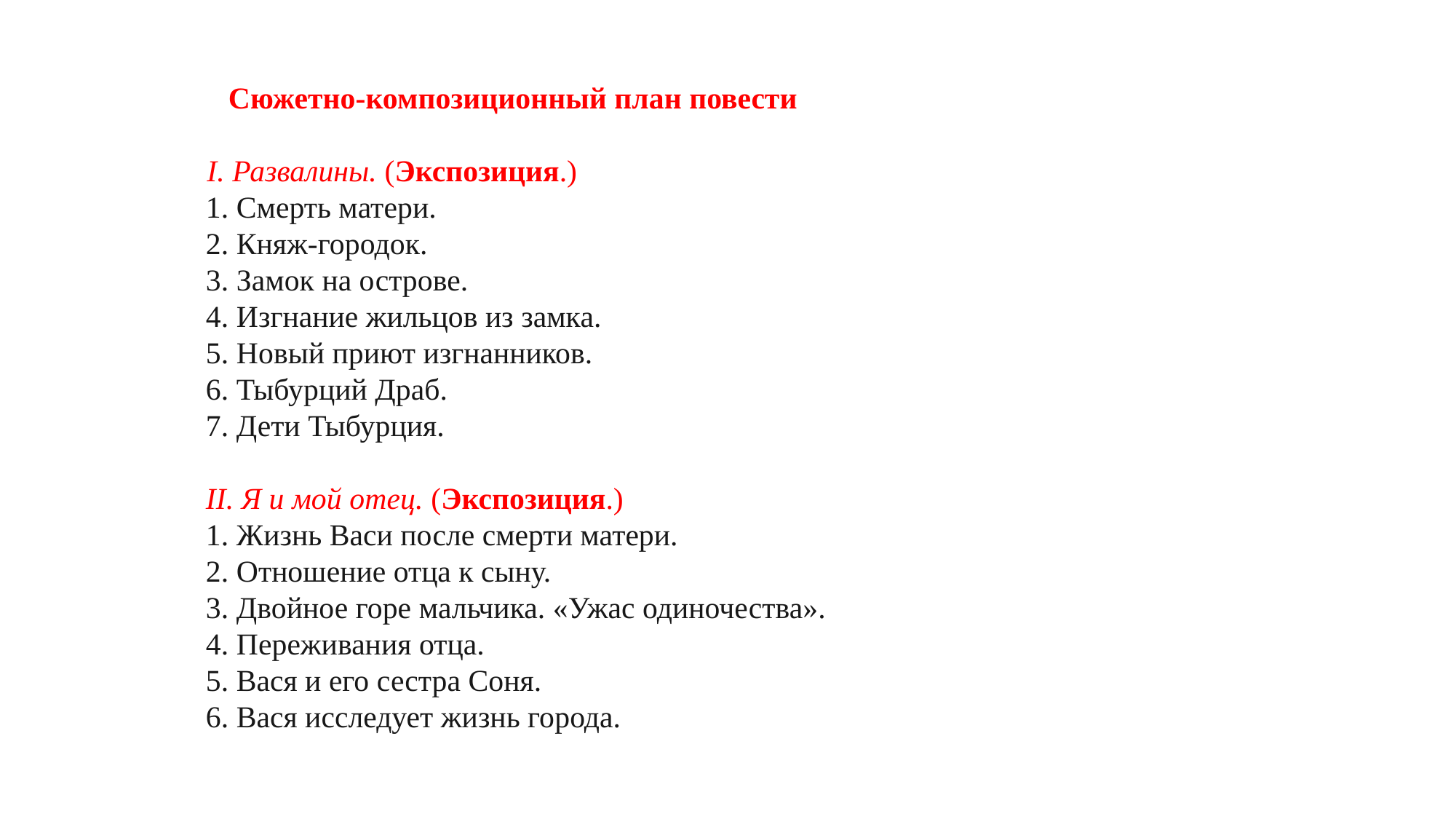

Сюжетно-композиционный план повести

      I. Развалины. (Экспозиция.)
      1. Смерть матери.
      2. Княж-городок.
      3. Замок на острове.
      4. Изгнание жильцов из замка.
      5. Новый приют изгнанников.
      6. Тыбурций Драб.
      7. Дети Тыбурция.
      II. Я и мой отец. (Экспозиция.)
      1. Жизнь Васи после смерти матери.
      2. Отношение отца к сыну.
      3. Двойное горе мальчика. «Ужас одиночества».
      4. Переживания отца.
      5. Вася и его сестра Соня.
      6. Вася исследует жизнь города.